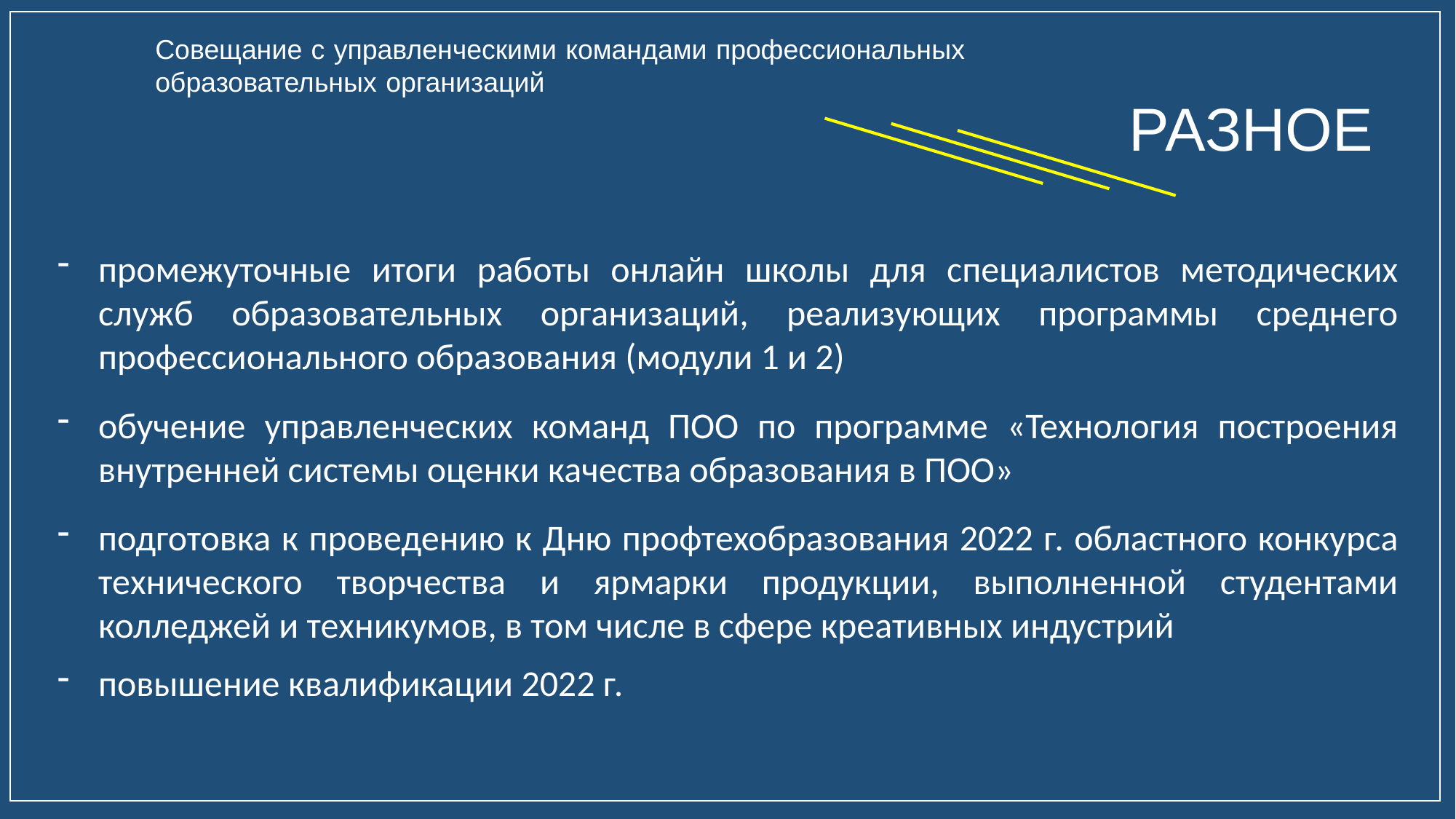

Совещание с управленческими командами профессиональных
образовательных организаций
РАЗНОЕ
промежуточные итоги работы онлайн школы для специалистов методических служб образовательных организаций, реализующих программы среднего профессионального образования (модули 1 и 2)

обучение управленческих команд ПОО по программе «Технология построения внутренней системы оценки качества образования в ПОО»

подготовка к проведению к Дню профтехобразования 2022 г. областного конкурса технического творчества и ярмарки продукции, выполненной студентами колледжей и техникумов, в том числе в сфере креативных индустрий

повышение квалификации 2022 г.